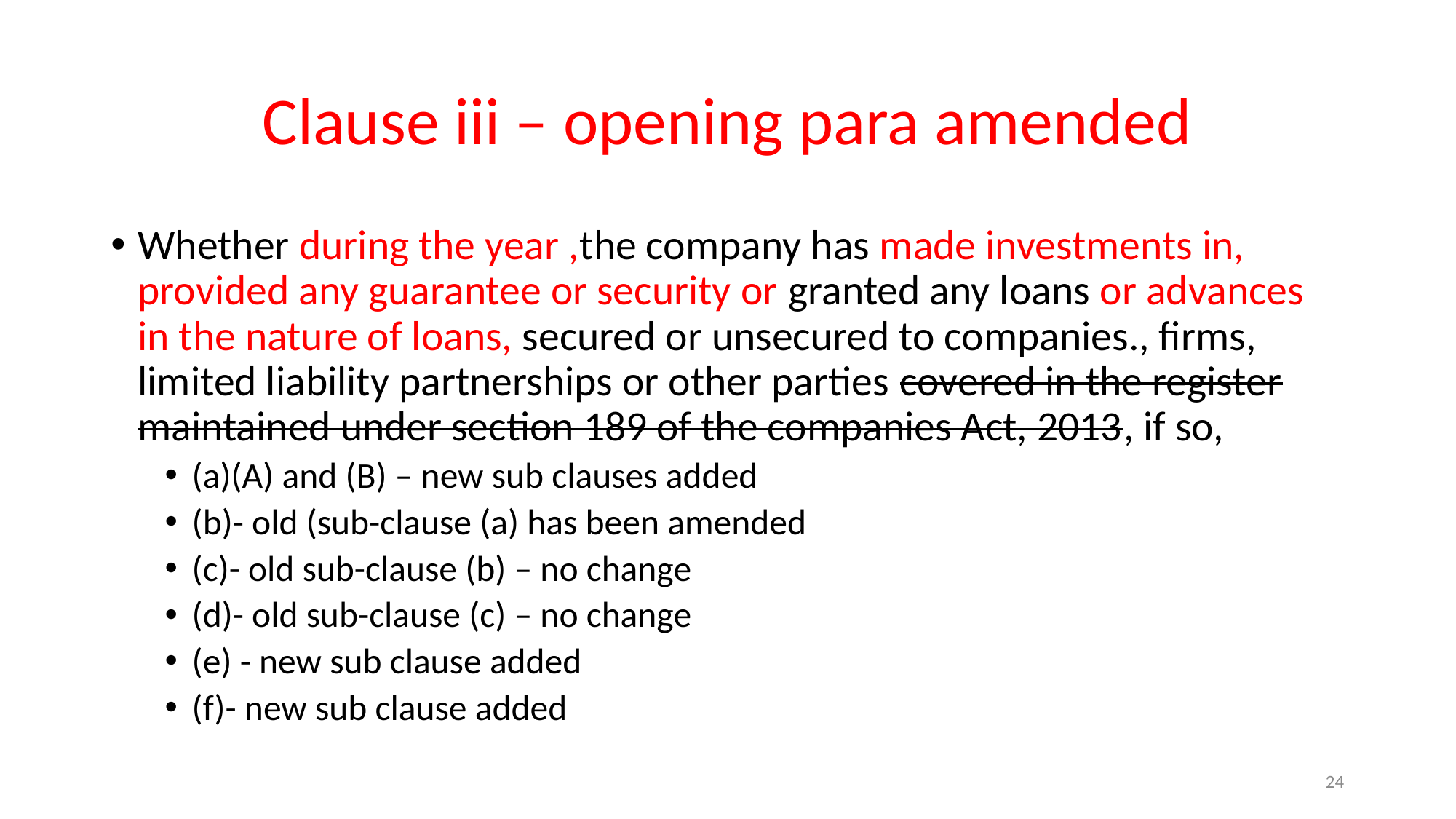

# Clause iii – opening para amended
Whether during the year ,the company has made investments in, provided any guarantee or security or granted any loans or advances in the nature of loans, secured or unsecured to companies., firms, limited liability partnerships or other parties covered in the register maintained under section 189 of the companies Act, 2013, if so,
(a)(A) and (B) – new sub clauses added
(b)- old (sub-clause (a) has been amended
(c)- old sub-clause (b) – no change
(d)- old sub-clause (c) – no change
(e) - new sub clause added
(f)- new sub clause added

24